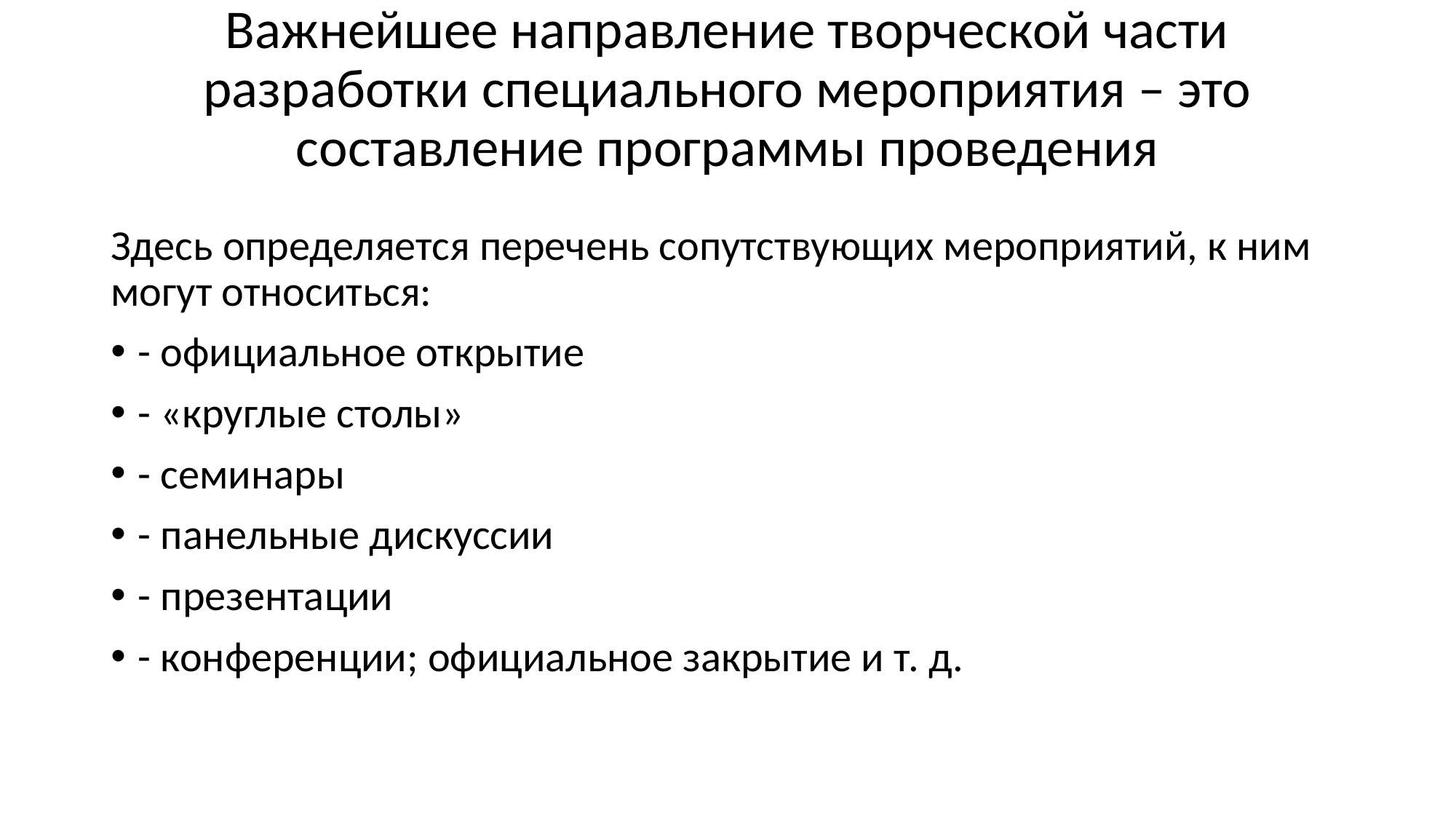

# Важнейшее направление творческой части разработки специального мероприятия – это составление программы проведения
Здесь определяется перечень сопутствующих мероприятий, к ним могут относиться:
- официальное открытие
- «круглые столы»
- семинары
- панельные дискуссии
- презентации
- конференции; официальное закрытие и т. д.